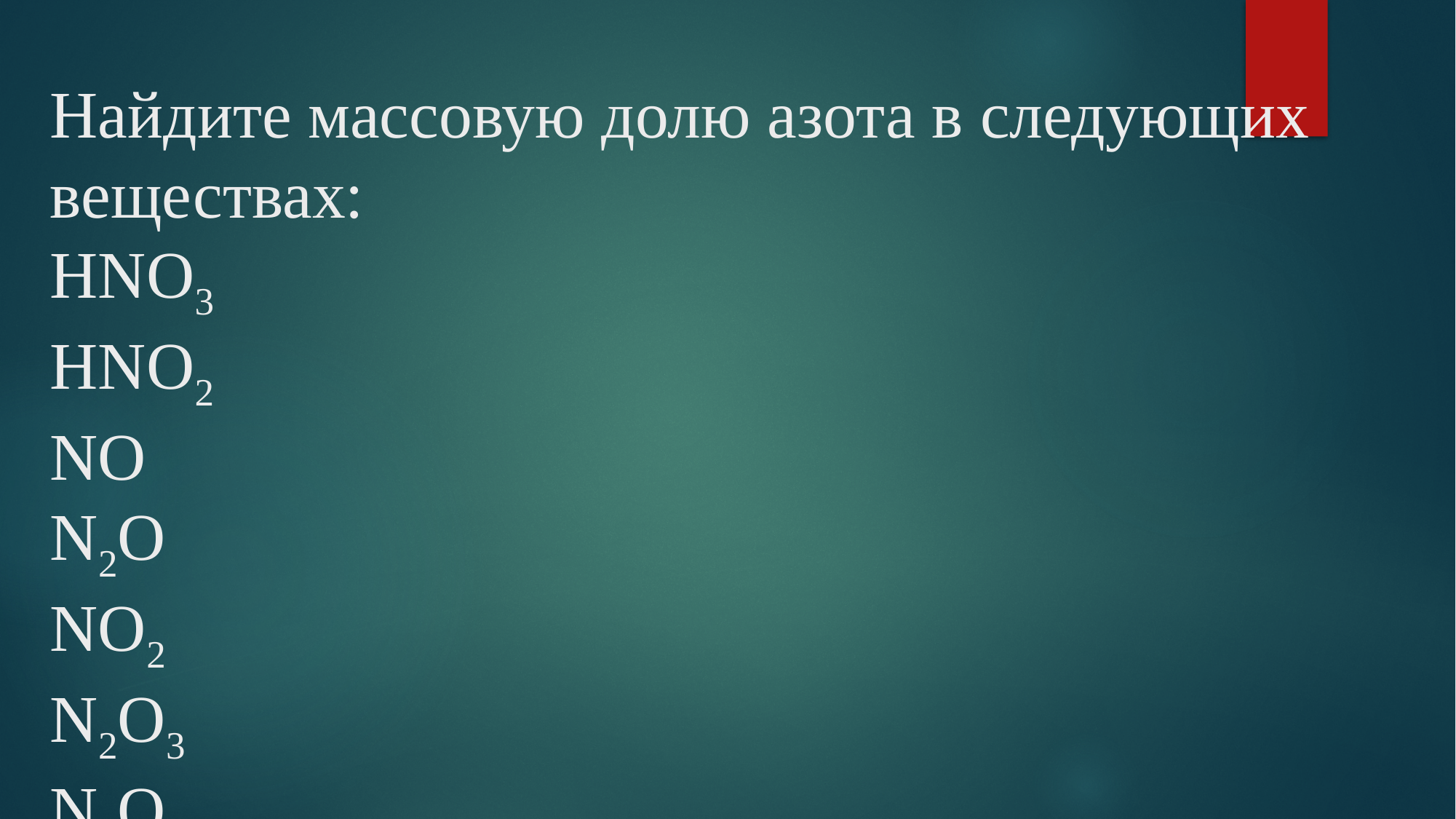

# Найдите массовую долю азота в следующих веществах: HNO3 HNO2 NO N2O NO2 N2O3 N2O5